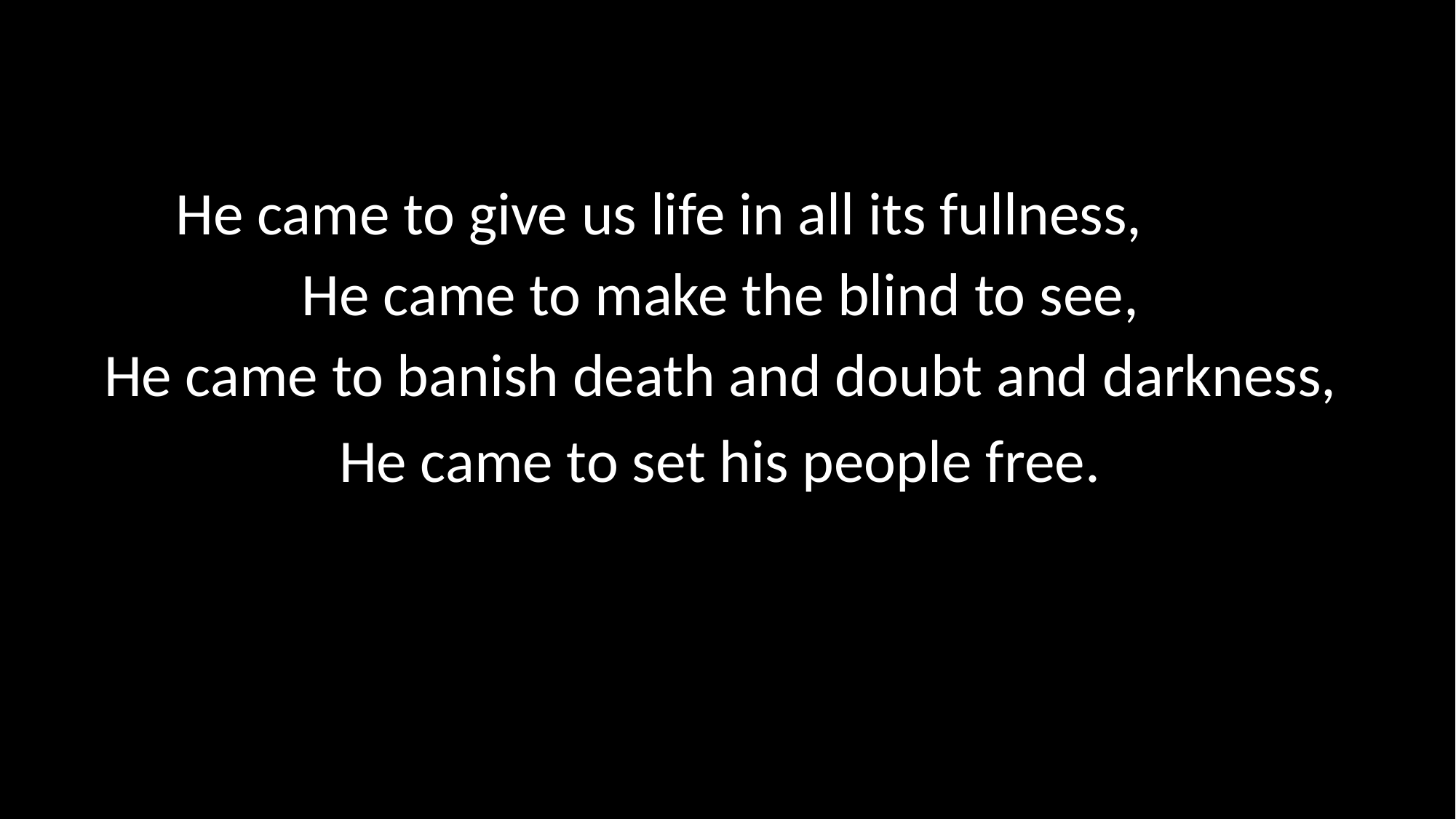

He came to give us life in all its fullness,
He came to make the blind to see,
He came to banish death and doubt and darkness,
He came to set his people free.